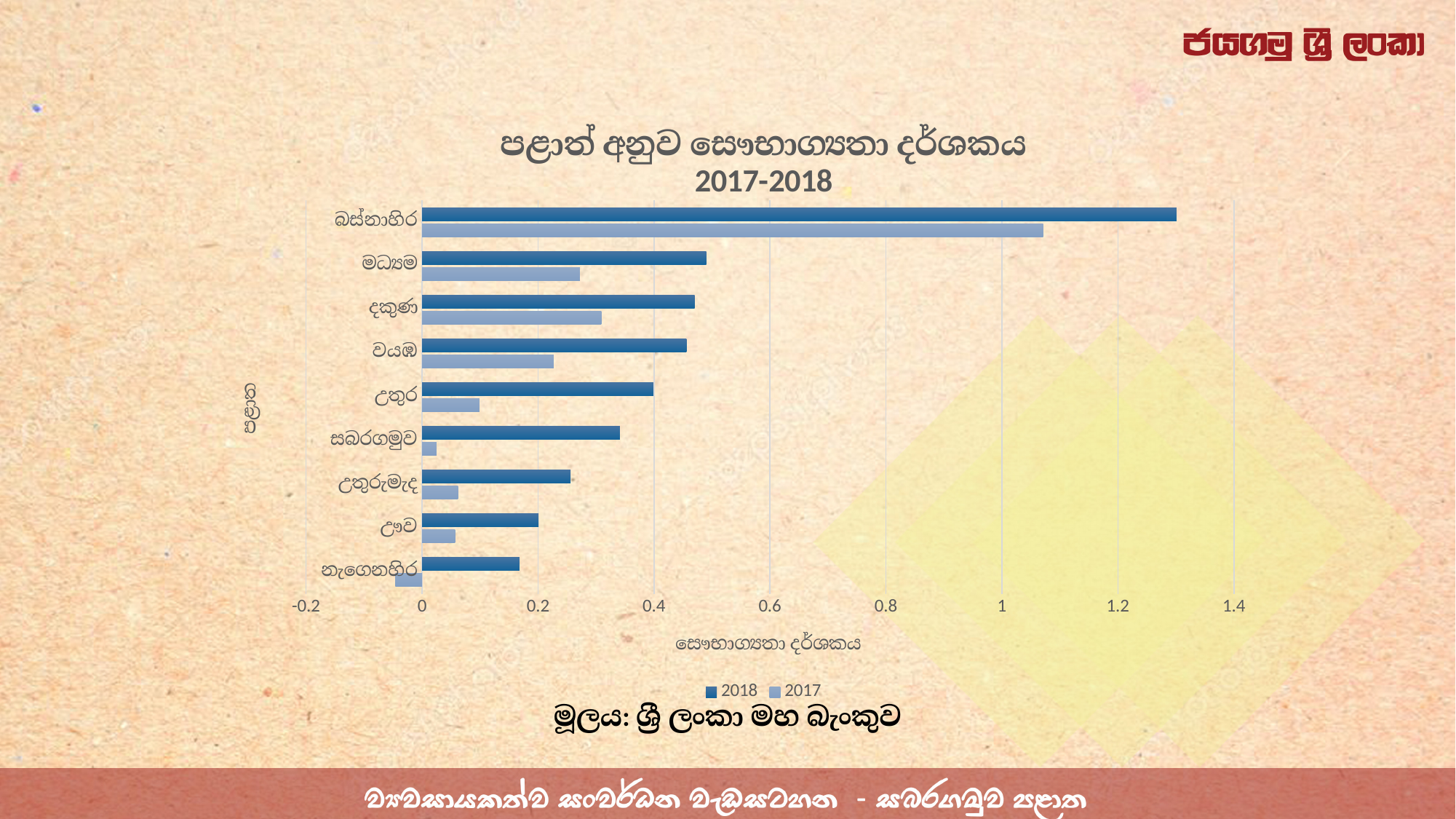

### Chart: පළාත් අනුව සෞභාග්‍යතා දර්ශකය
2017-2018

| Category | 2017 | 2018 |
|---|---|---|
| නැගෙනහිර | -0.046 | 0.168 |
| ඌව | 0.057 | 0.201 |
| උතුරුමැද | 0.062 | 0.256 |
| සබරගමුව | 0.025 | 0.341 |
| උතුර | 0.099 | 0.399 |
| වයඹ | 0.227 | 0.456 |
| දකුණ | 0.309 | 0.47 |
| මධ්‍යම | 0.272 | 0.49 |
| බස්නාහිර | 1.071 | 1.301 |
මූලය: ශ්‍රී ලංකා මහ බැංකුව